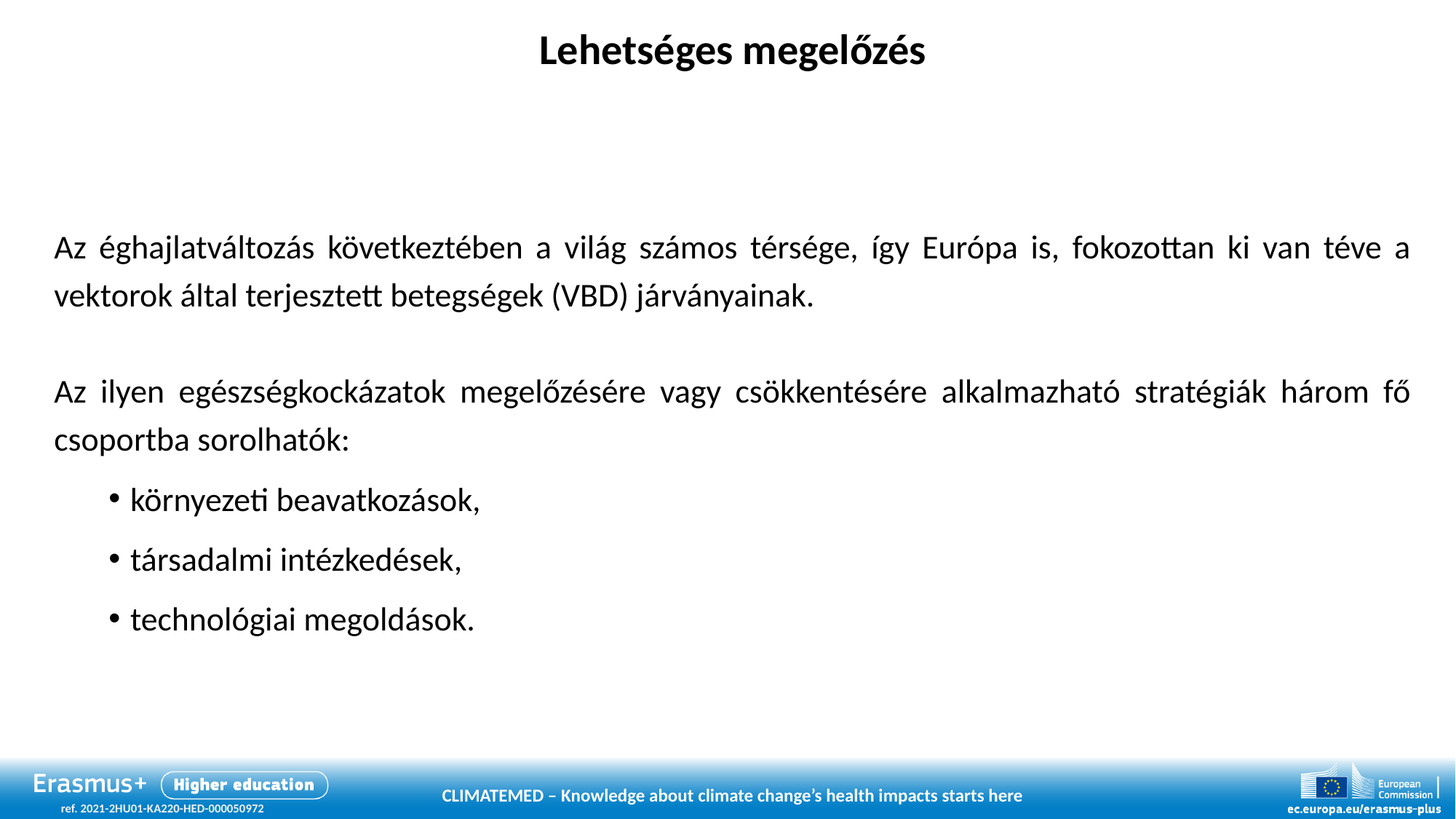

# Lehetséges megelőzés
Az éghajlatváltozás következtében a világ számos térsége, így Európa is, fokozottan ki van téve a vektorok által terjesztett betegségek (VBD) járványainak.

Az ilyen egészségkockázatok megelőzésére vagy csökkentésére alkalmazható stratégiák három fő csoportba sorolhatók:
környezeti beavatkozások,
társadalmi intézkedések,
technológiai megoldások.